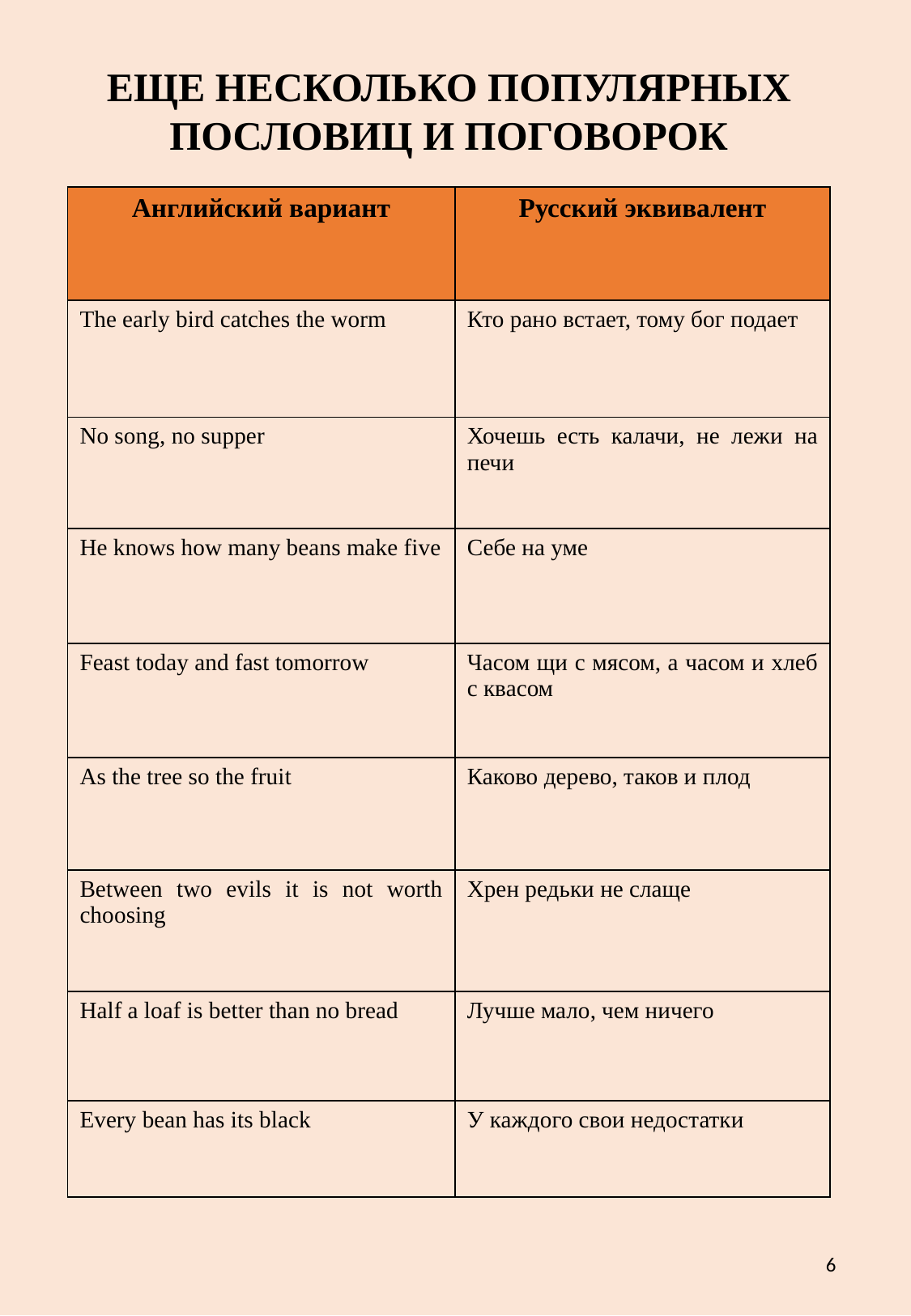

ЕЩЕ НЕСКОЛЬКО ПОПУЛЯРНЫХ
ПОСЛОВИЦ И ПОГОВОРОК
| Английский вариант | Русский эквивалент |
| --- | --- |
| The early bird catches the worm | Кто рано встает, тому бог подает |
| No song, no supper | Хочешь есть калачи, не лежи на печи |
| He knows how many beans make five | Себе на уме |
| Feast today and fast tomorrow | Часом щи с мясом, а часом и хлеб с квасом |
| As the tree so the fruit | Каково дерево, таков и плод |
| Between two evils it is not worth choosing | Хрен редьки не слаще |
| Half a loaf is better than no bread | Лучше мало, чем ничего |
| Every bean has its black | У каждого свои недостатки |
6